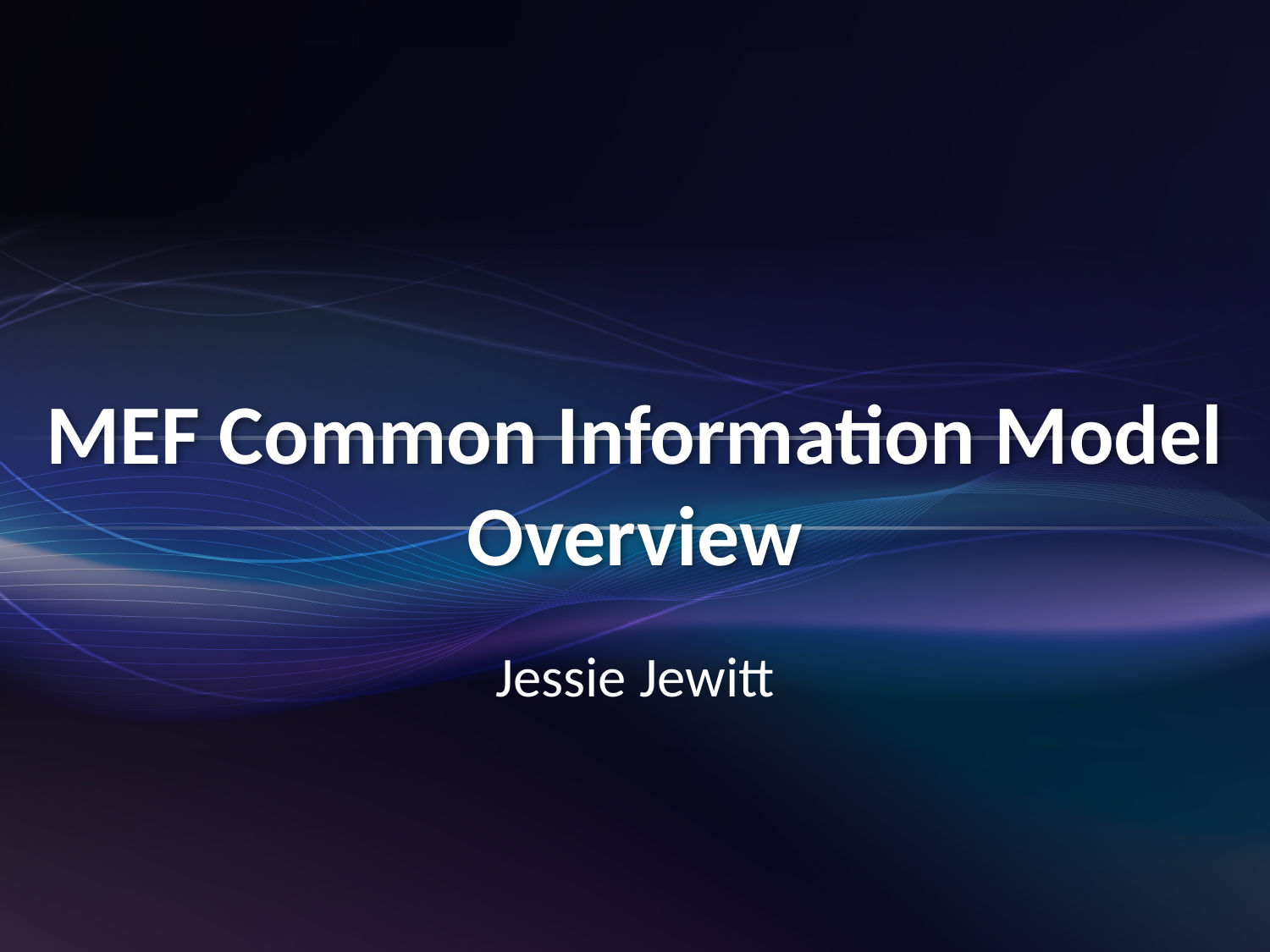

# MEF Common Information Model Overview
Jessie Jewitt